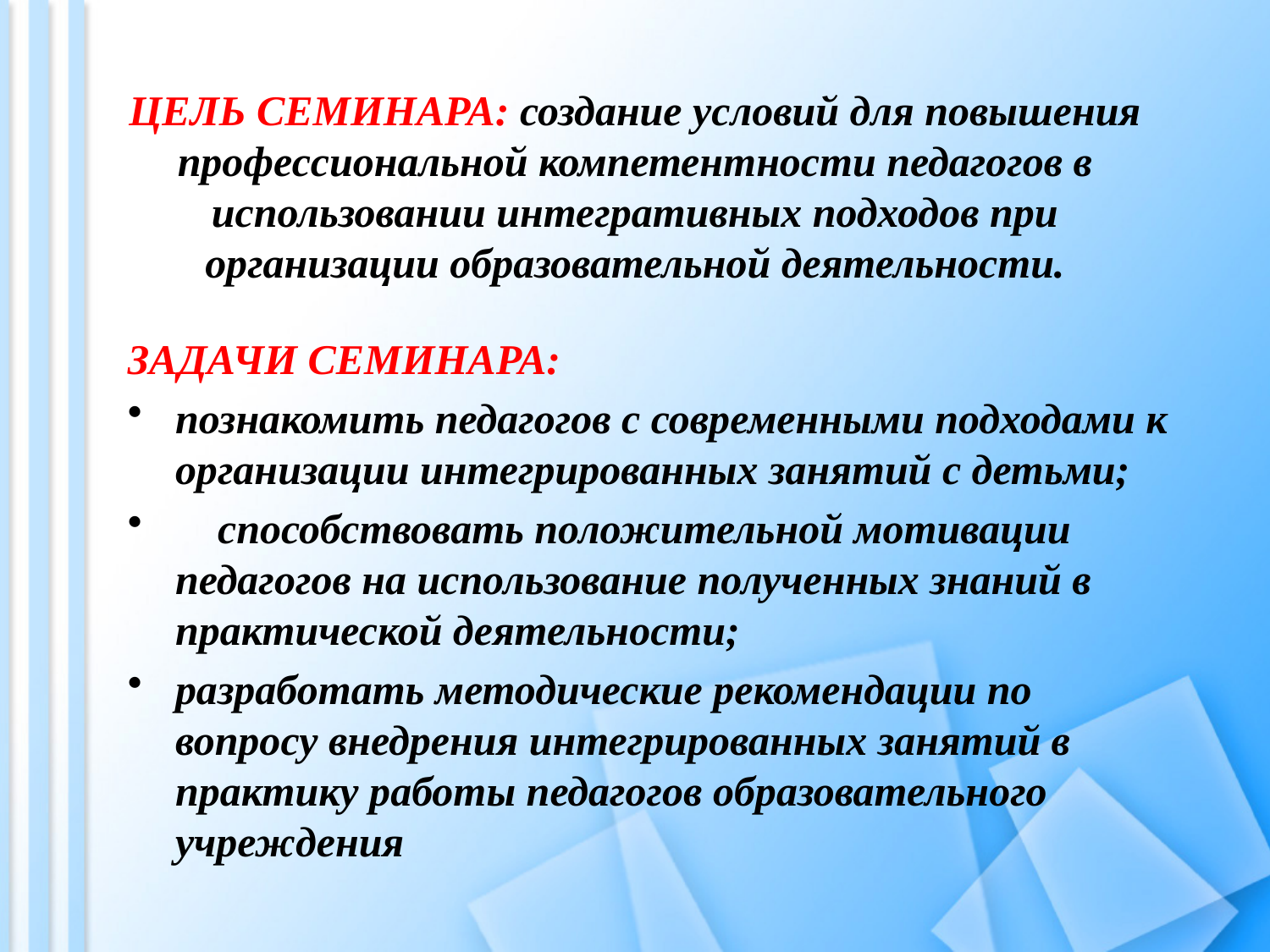

# ЦЕЛЬ СЕМИНАРА: создание условий для повышения профессиональной компетентности педагогов в использовании интегративных подходов при организации образовательной деятельности.
ЗАДАЧИ СЕМИНАРА:
познакомить педагогов с современными подходами к организации интегрированных занятий с детьми;
    способствовать положительной мотивации педагогов на использование полученных знаний в практической деятельности;
разработать методические рекомендации по вопросу внедрения интегрированных занятий в практику работы педагогов образовательного учреждения